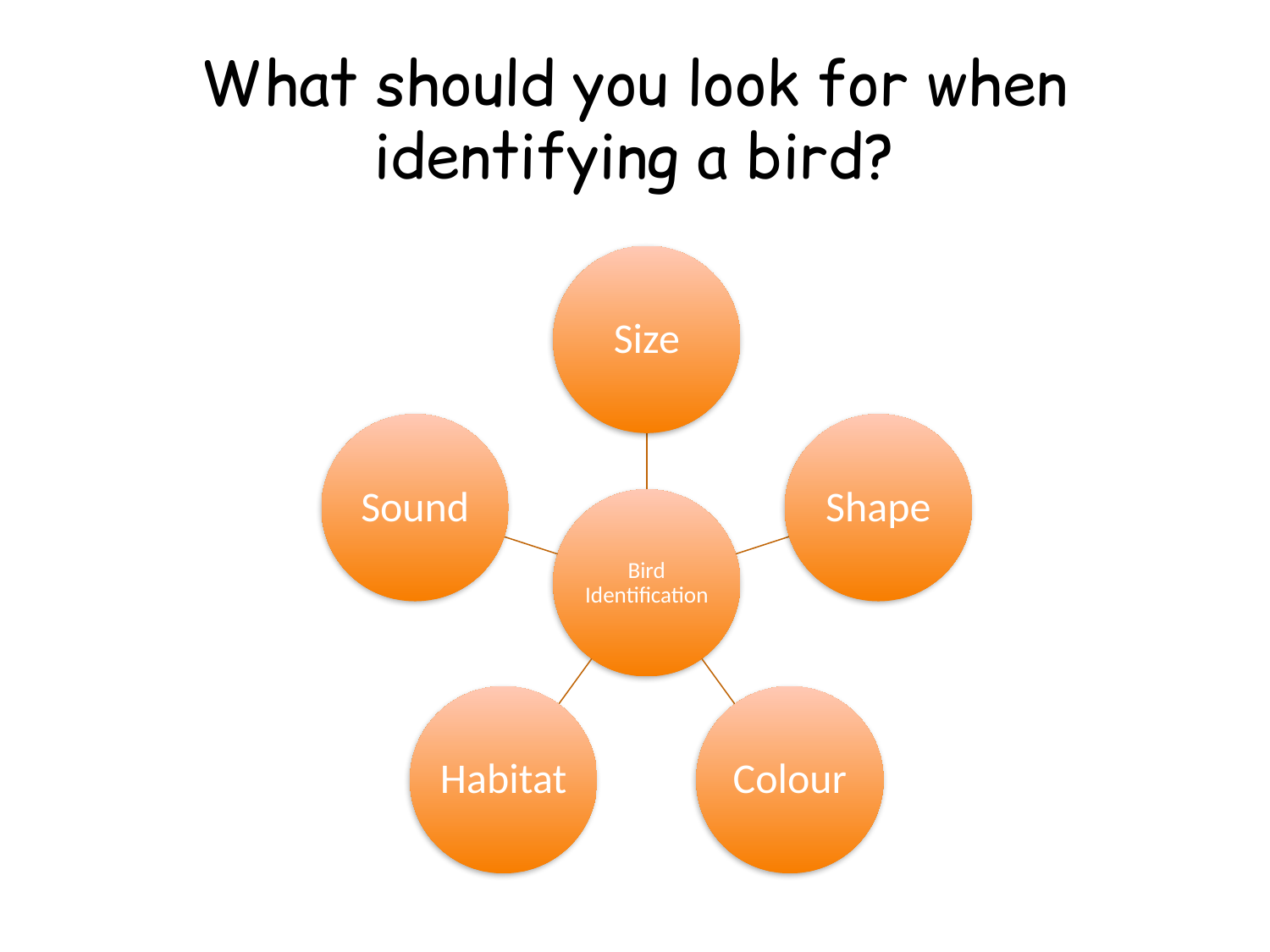

# What should you look for when identifying a bird?
Bird Identification

Size

Shape

Colour

Habitat

Sound